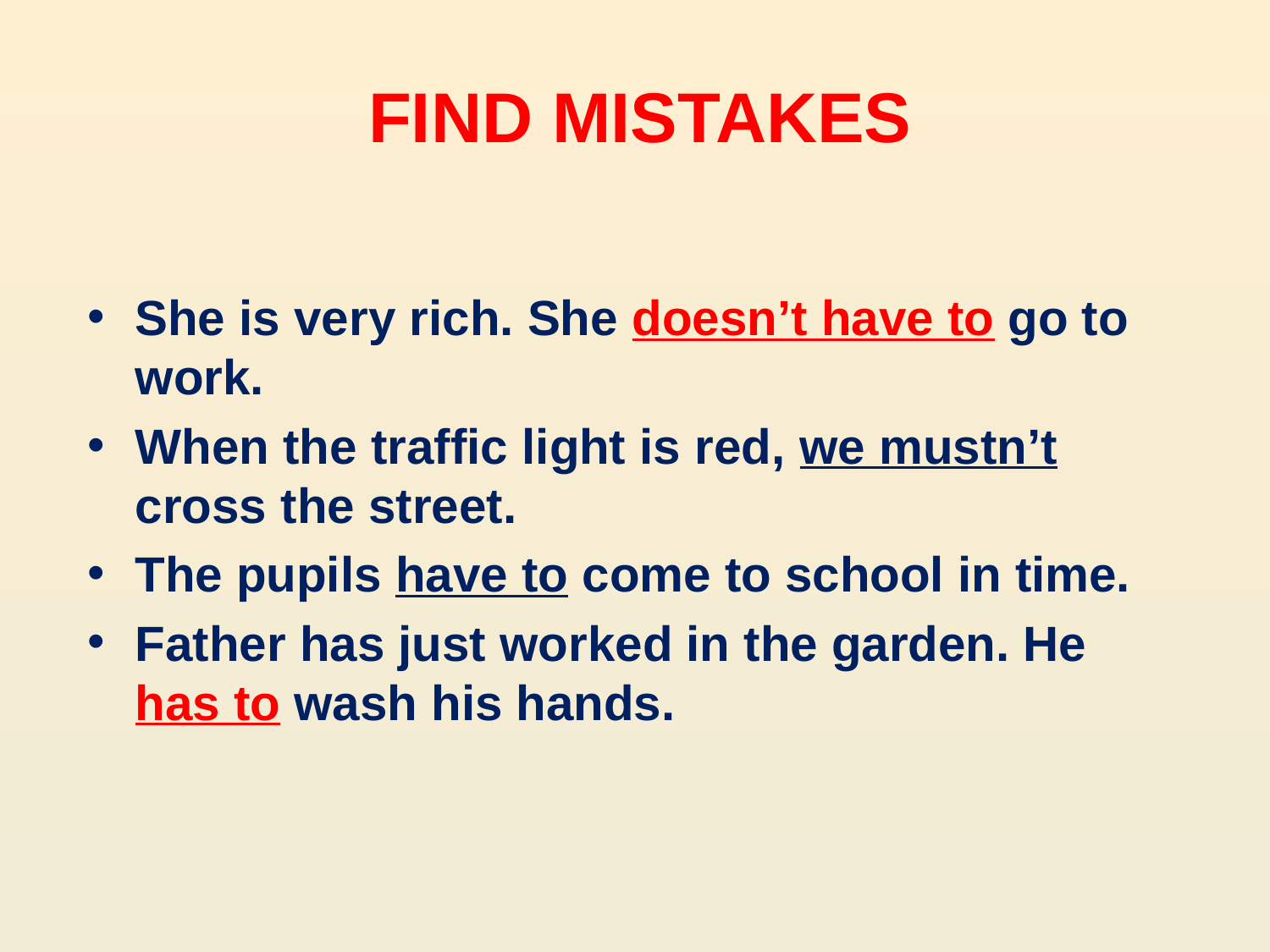

# Find mistakes
She is very rich. She doesn’t have to go to work.
When the traffic light is red, we mustn’t cross the street.
The pupils have to come to school in time.
Father has just worked in the garden. He has to wash his hands.